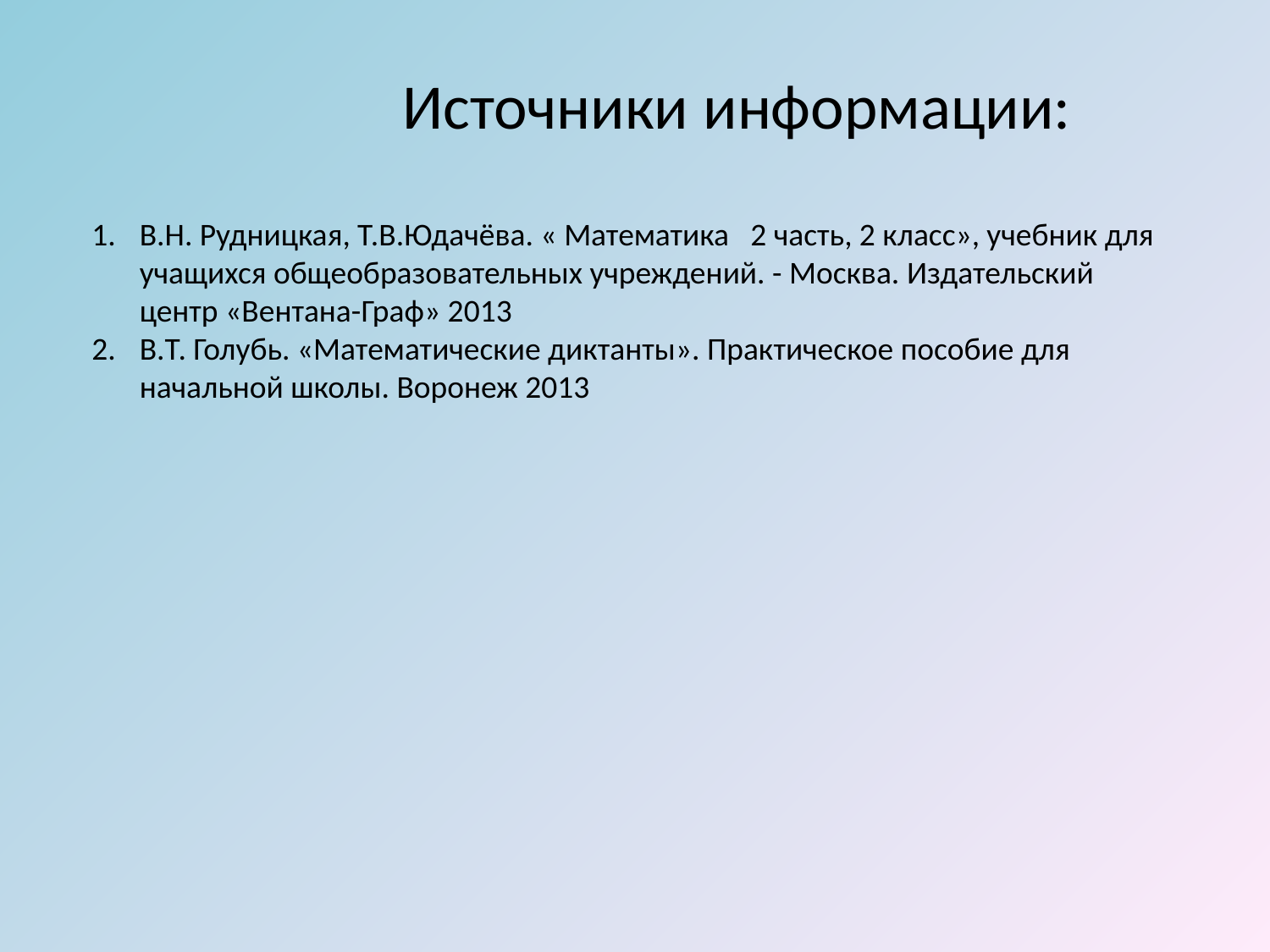

Источники информации:
В.Н. Рудницкая, Т.В.Юдачёва. « Математика   2 часть, 2 класс», учебник для учащихся общеобразовательных учреждений. - Москва. Издательский центр «Вентана-Граф» 2013
В.Т. Голубь. «Математические диктанты». Практическое пособие для начальной школы. Воронеж 2013